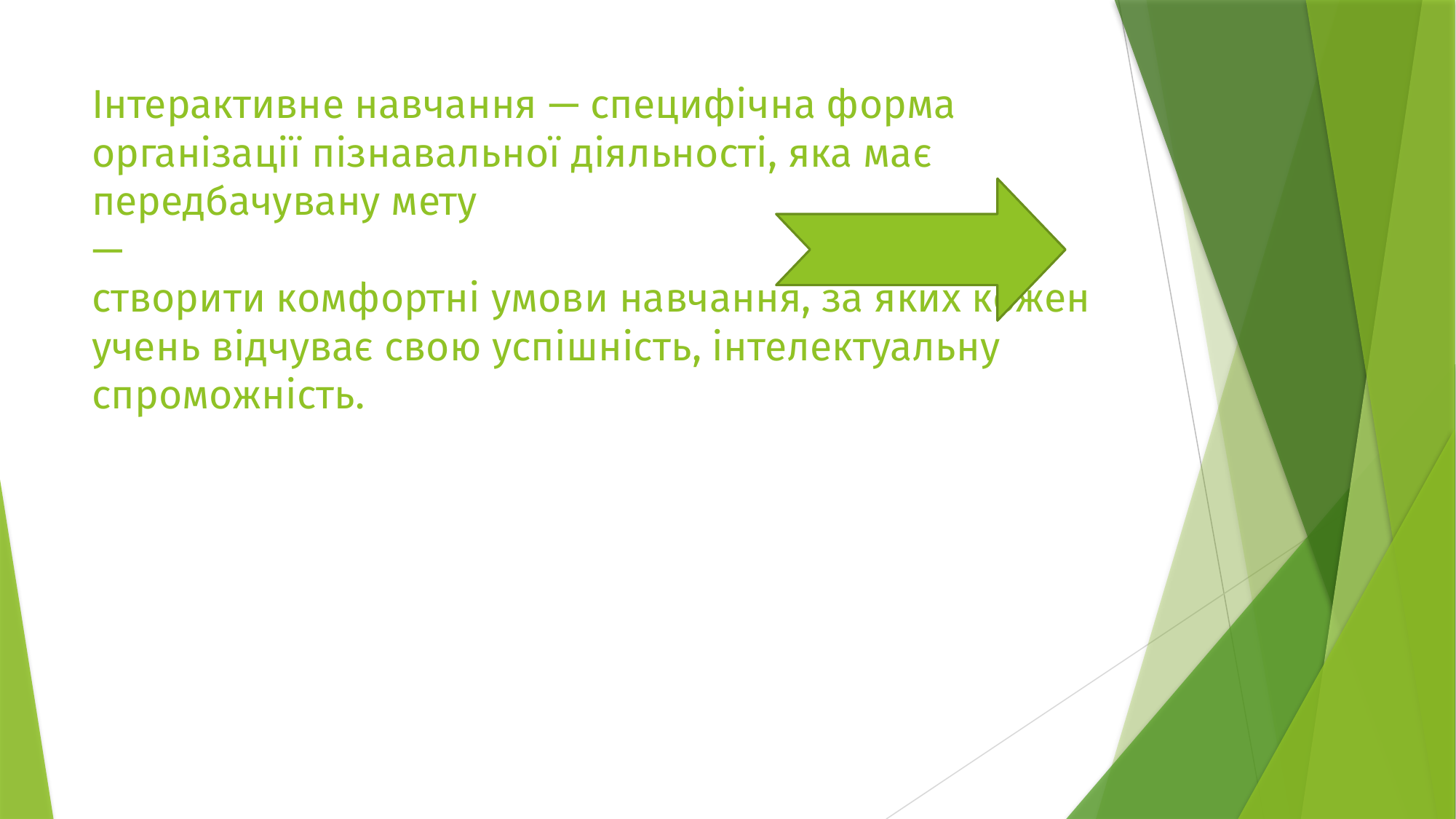

# Інтерактивне навчання — специфічна форма організації пізнавальної діяльності, яка має передбачувану мету — створити комфортні умови навчання, за яких кожен учень відчуває свою успішність, інтелектуальну спроможність.